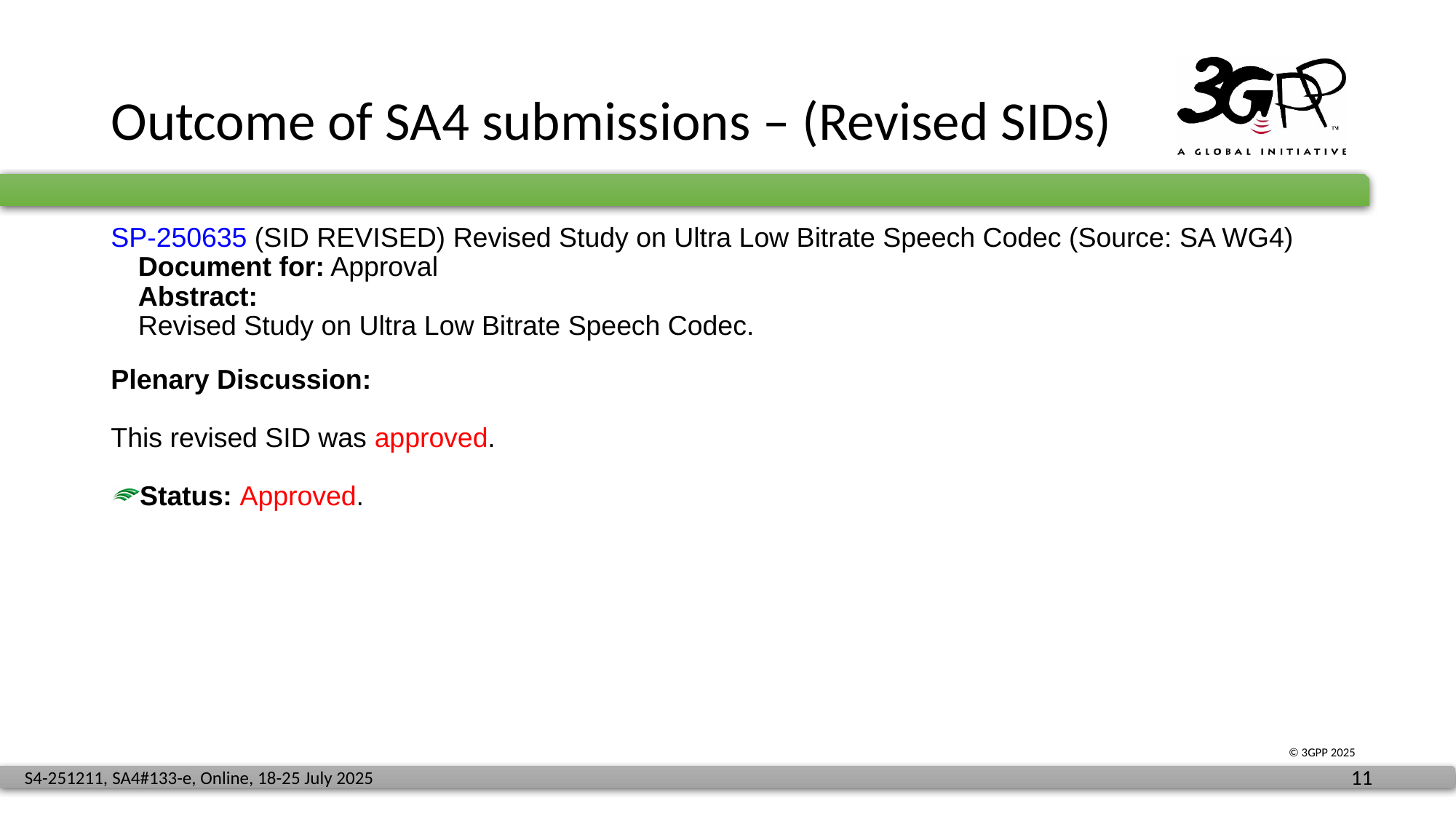

# Outcome of SA4 submissions – (Revised SIDs)
SP-250635 (SID REVISED) Revised Study on Ultra Low Bitrate Speech Codec (Source: SA WG4)
Document for: Approval
Abstract:
Revised Study on Ultra Low Bitrate Speech Codec.
Plenary Discussion:
This revised SID was approved.
Status: Approved.